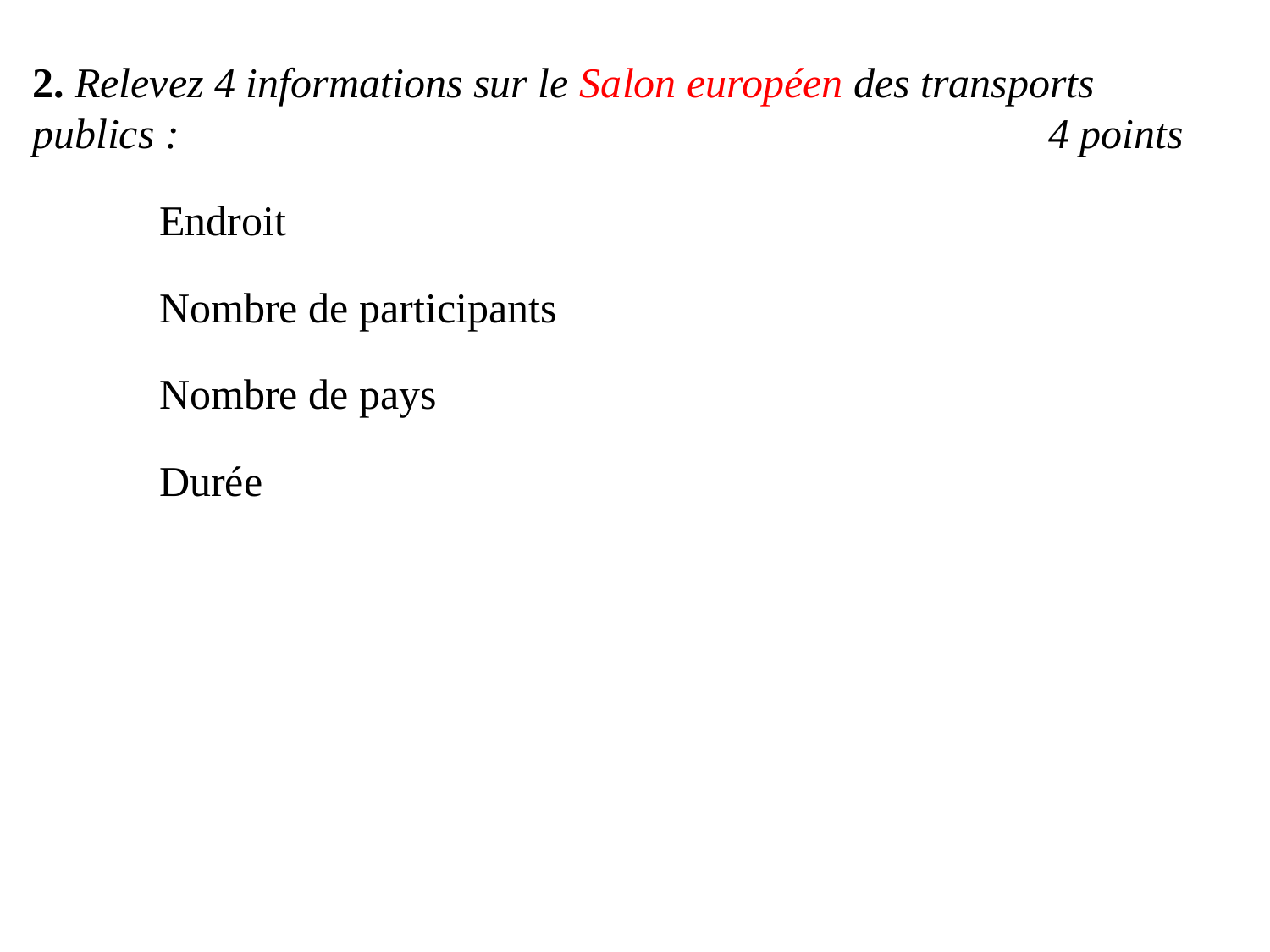

2. Relevez 4 informations sur le Salon européen des transports publics :							4 points
Endroit
Nombre de participants
Nombre de pays
Durée